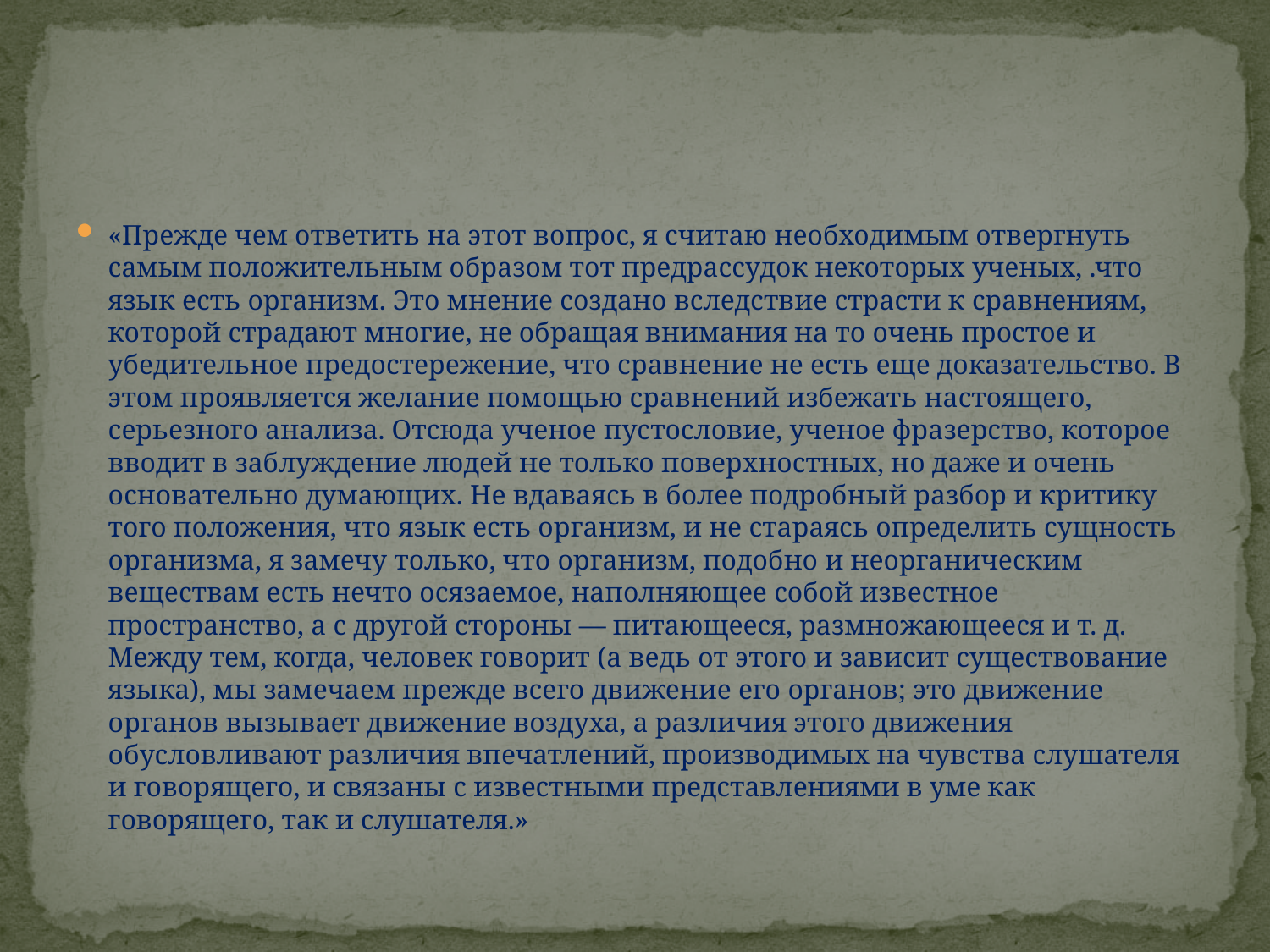

#
«Прежде чем ответить на этот вопрос, я считаю необходимым отвергнуть самым положительным образом тот предрассудок некоторых ученых, .что язык есть организм. Это мнение создано вследствие страсти к сравнениям, которой страдают многие, не обращая внимания на то очень простое и убедительное предостережение, что сравнение не есть еще доказательство. В этом проявляется желание помощью сравнений избежать настоящего, серьезного анализа. Отсюда ученое пустословие, ученое фразерство, которое вводит в заблуждение людей не только поверхностных, но даже и очень основательно думающих. Не вдаваясь в более подробный разбор и критику того положения, что язык есть организм, и не стараясь определить сущность организма, я замечу только, что организм, подобно и неорганическим веществам есть нечто осязаемое, наполняющее собой известное пространство, а с другой стороны — питающееся, размножающееся и т. д. Между тем, когда, человек говорит (а ведь от этого и зависит существование языка), мы замечаем прежде всего движение его органов; это движение органов вызывает движение воздуха, а различия этого движения обусловливают различия впечатлений, производимых на чувства слушателя и говорящего, и связаны с известными представлениями в уме как говорящего, так и слушателя.»